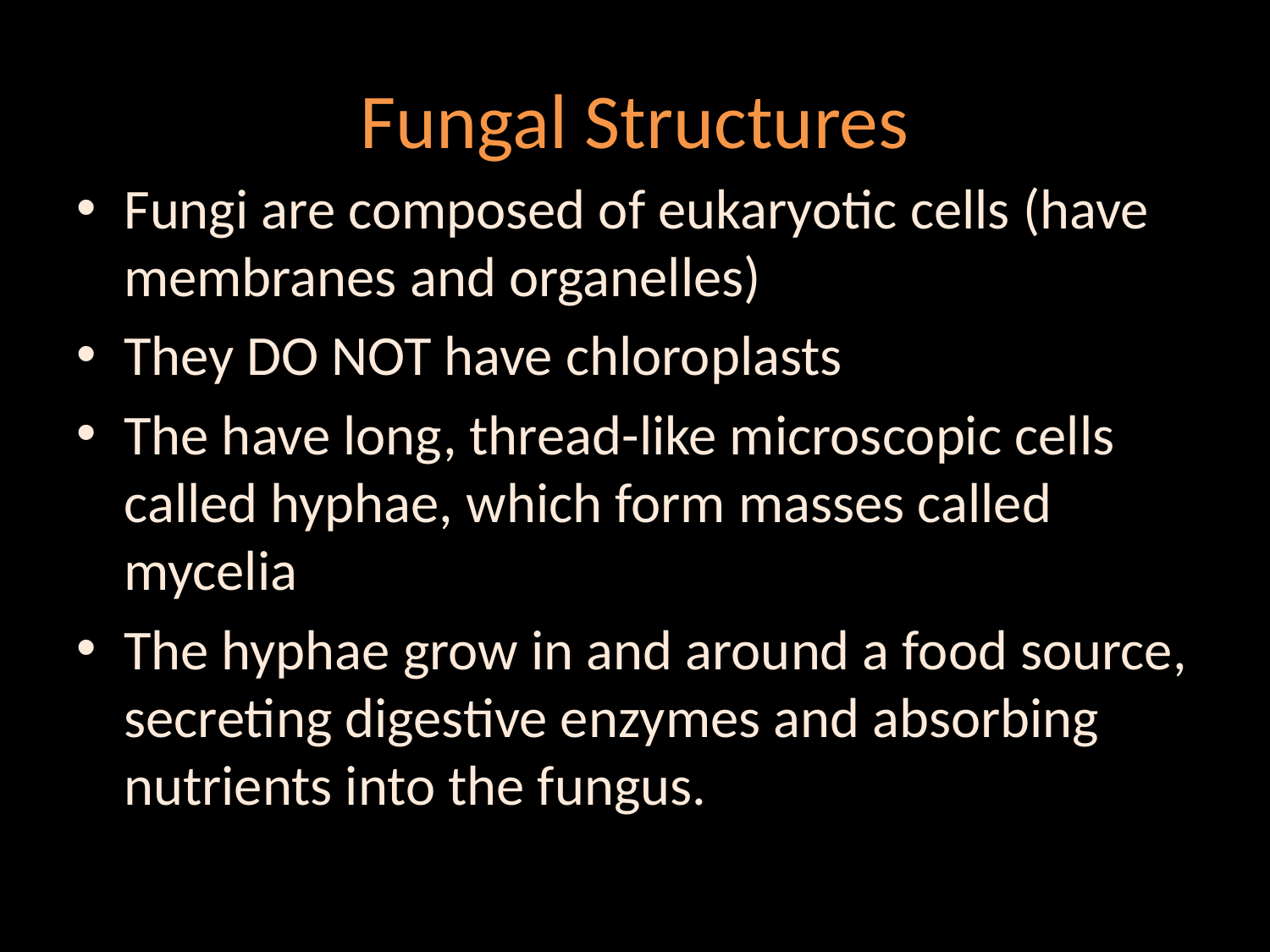

# Fungal Structures
Fungi are composed of eukaryotic cells (have membranes and organelles)
They DO NOT have chloroplasts
The have long, thread-like microscopic cells called hyphae, which form masses called mycelia
The hyphae grow in and around a food source, secreting digestive enzymes and absorbing nutrients into the fungus.